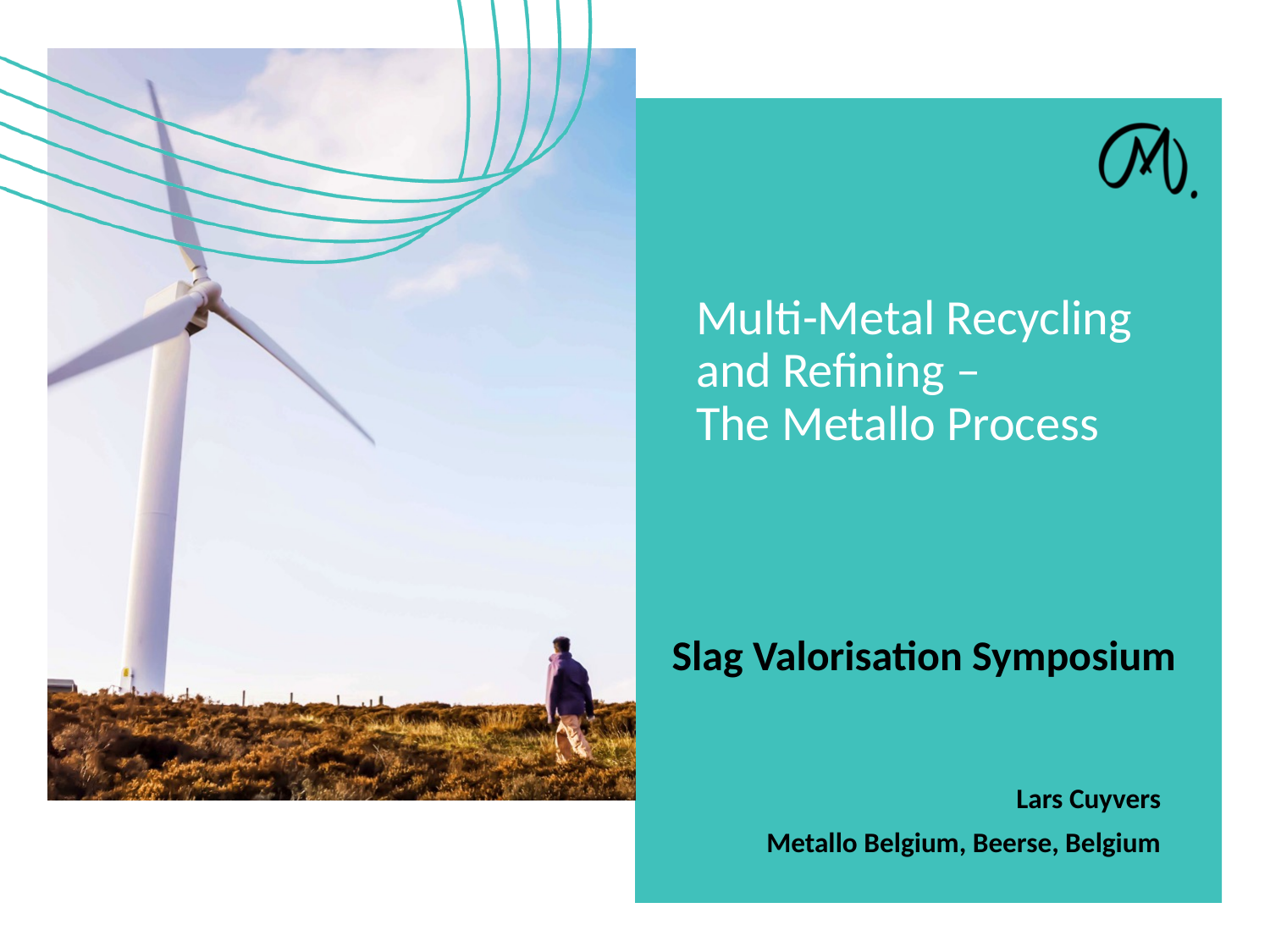

# Multi-Metal Recycling and Refining – The Metallo Process

Slag Valorisation Symposium
Lars Cuyvers
Metallo Belgium, Beerse, Belgium